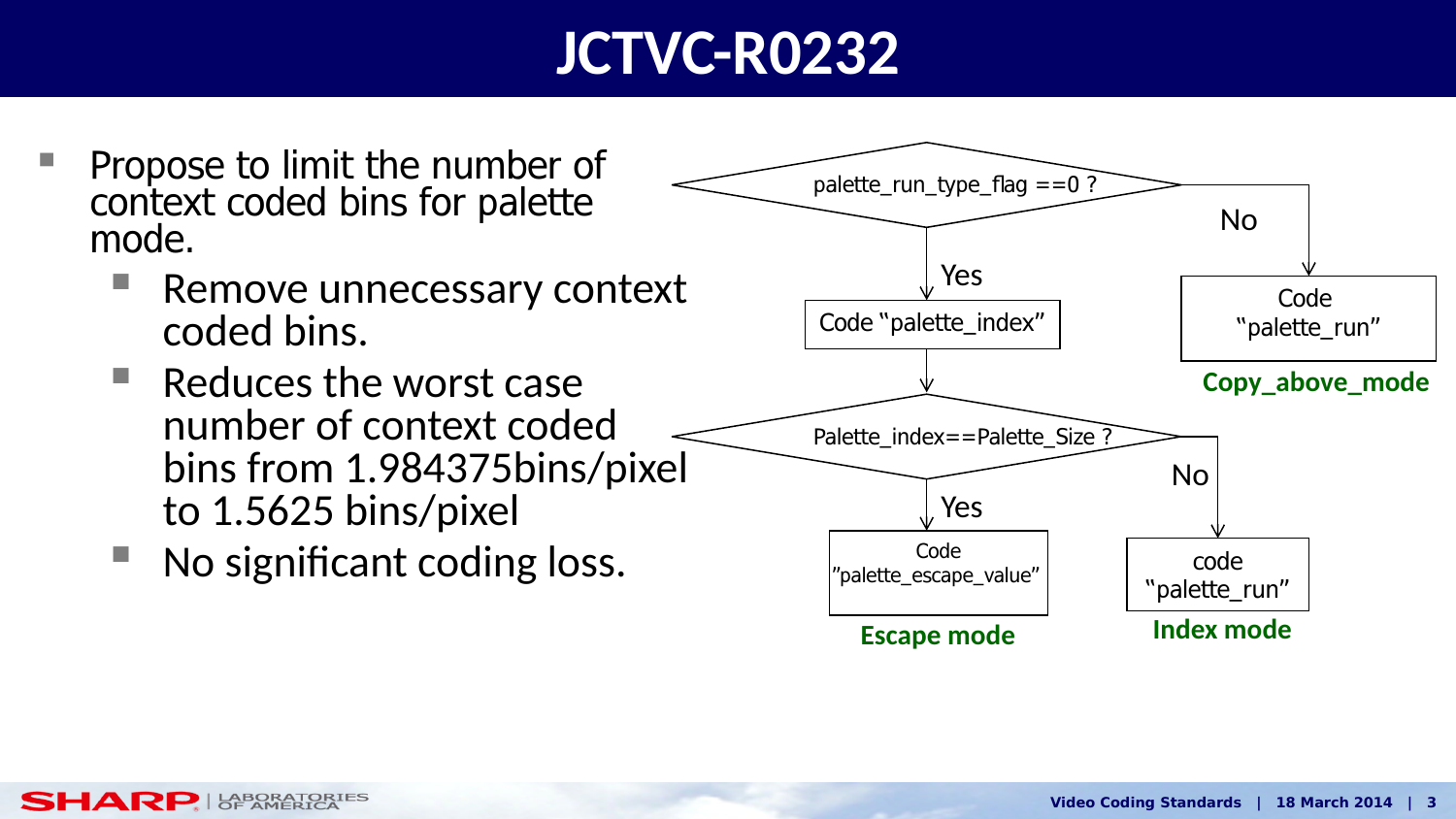

JCTVC-R0232
Propose to limit the number of context coded bins for palette mode.
Remove unnecessary context coded bins.
Reduces the worst case number of context coded bins from 1.984375bins/pixel to 1.5625 bins/pixel
No significant coding loss.
palette_run_type_flag ==0 ?
No
Yes
Code
“palette_run”
Code “palette_index”
Copy_above_mode
Palette_index==Palette_Size ?
No
Yes
Code
”palette_escape_value”
code
“palette_run”
Index mode
Escape mode